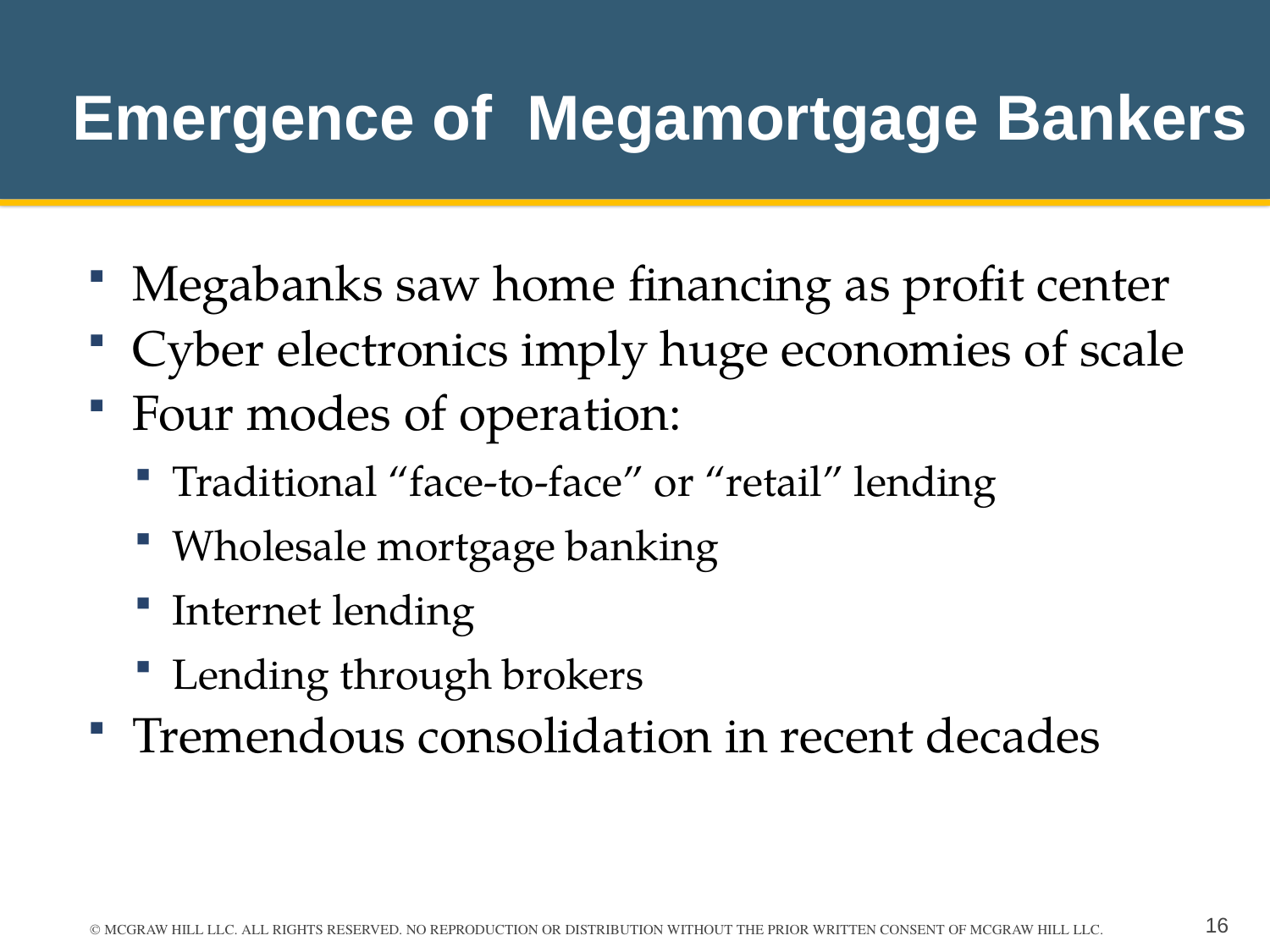

# Emergence of  Megamortgage Bankers
Megabanks saw home financing as profit center
Cyber electronics imply huge economies of scale
Four modes of operation:
Traditional “face-to-face” or “retail” lending
Wholesale mortgage banking
Internet lending
Lending through brokers
Tremendous consolidation in recent decades
© MCGRAW HILL LLC. ALL RIGHTS RESERVED. NO REPRODUCTION OR DISTRIBUTION WITHOUT THE PRIOR WRITTEN CONSENT OF MCGRAW HILL LLC.
16